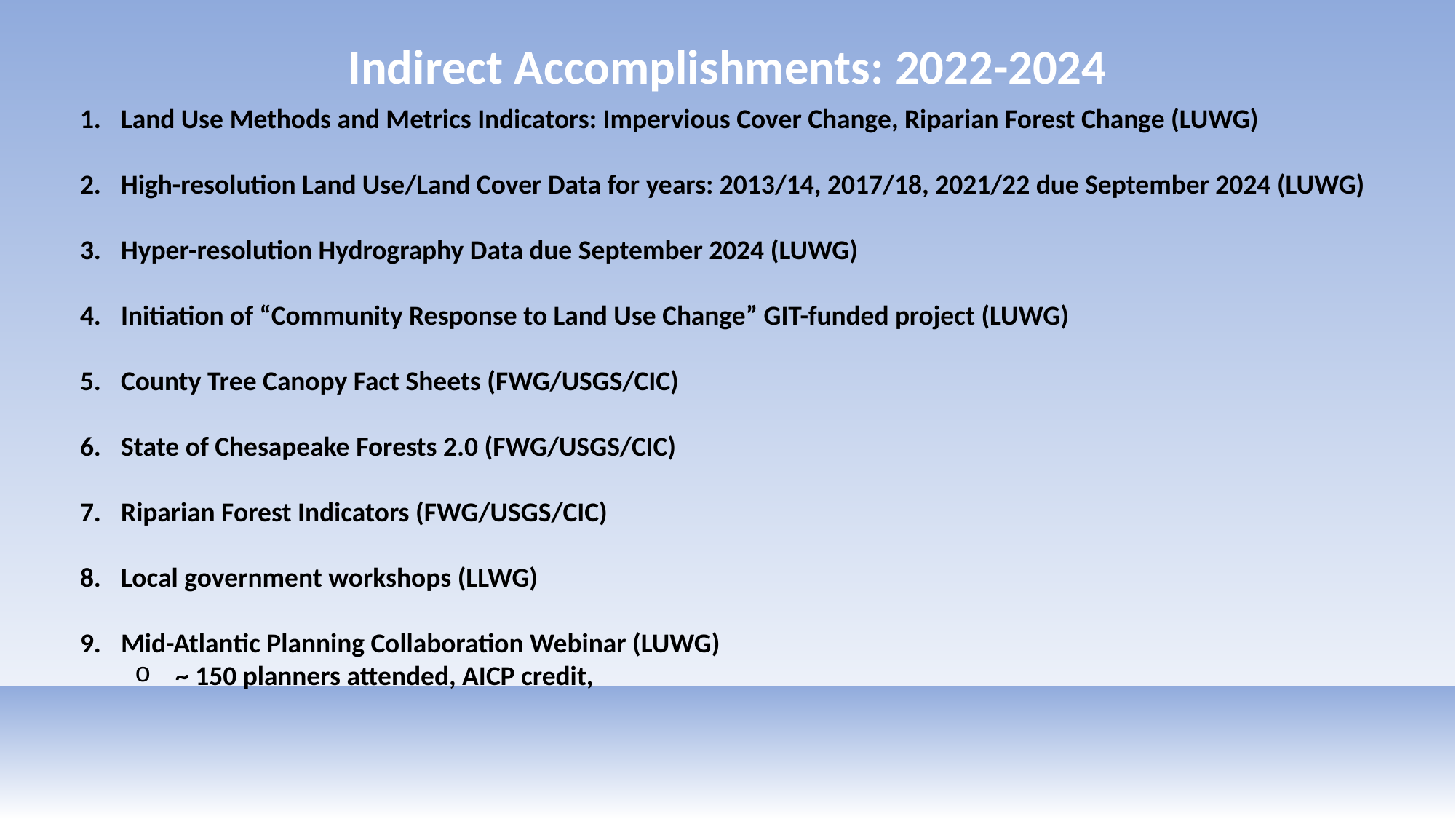

Indirect Accomplishments: 2022-2024
Land Use Methods and Metrics Indicators: Impervious Cover Change, Riparian Forest Change (LUWG)

High-resolution Land Use/Land Cover Data for years: 2013/14, 2017/18, 2021/22 due September 2024 (LUWG)

Hyper-resolution Hydrography Data due September 2024 (LUWG)

Initiation of “Community Response to Land Use Change” GIT-funded project (LUWG)

County Tree Canopy Fact Sheets (FWG/USGS/CIC)

State of Chesapeake Forests 2.0 (FWG/USGS/CIC)

Riparian Forest Indicators (FWG/USGS/CIC)

Local government workshops (LLWG)

Mid-Atlantic Planning Collaboration Webinar (LUWG)
~ 150 planners attended, AICP credit,